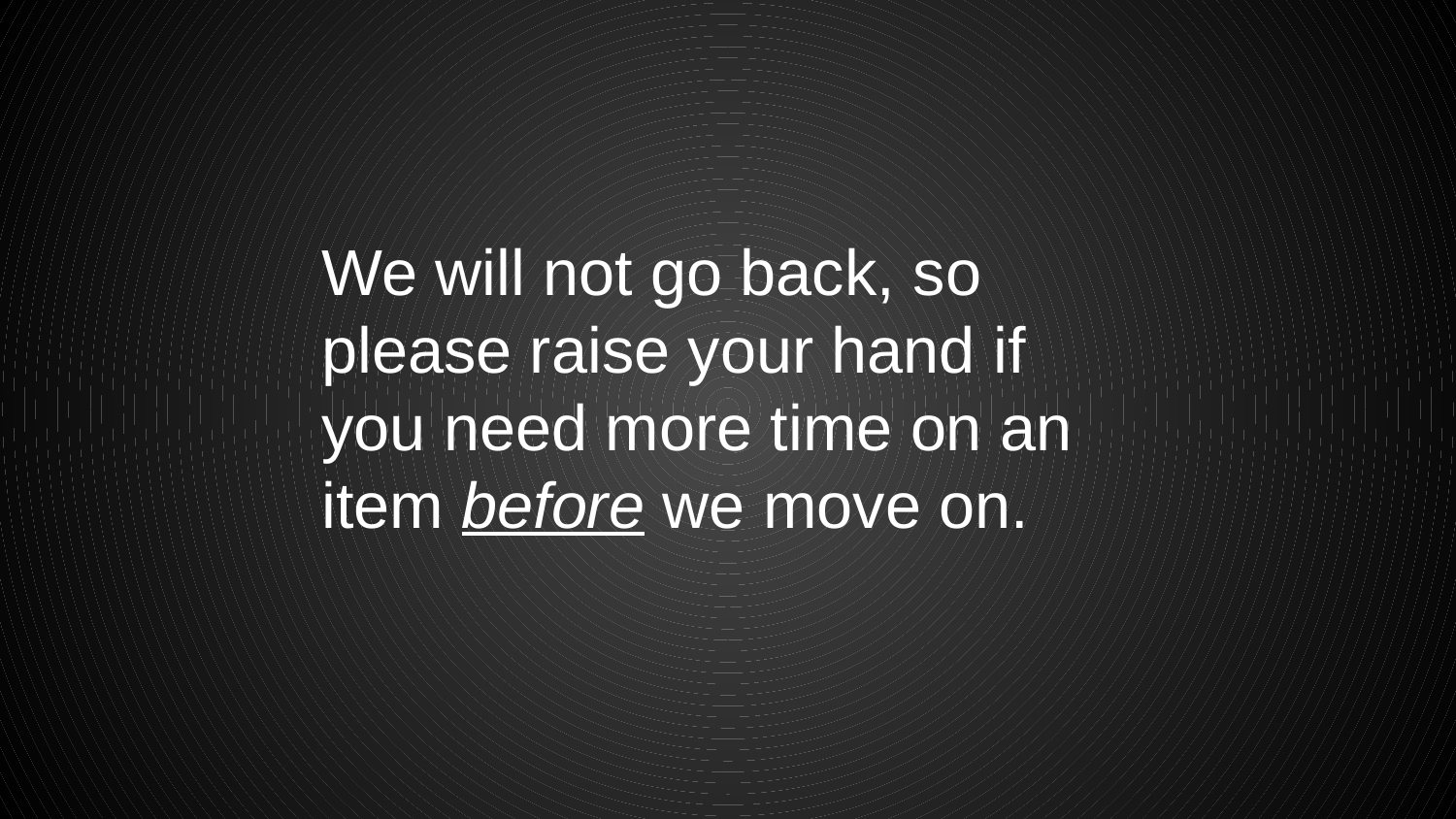

We will not go back, so please raise your hand if you need more time on an item before we move on.